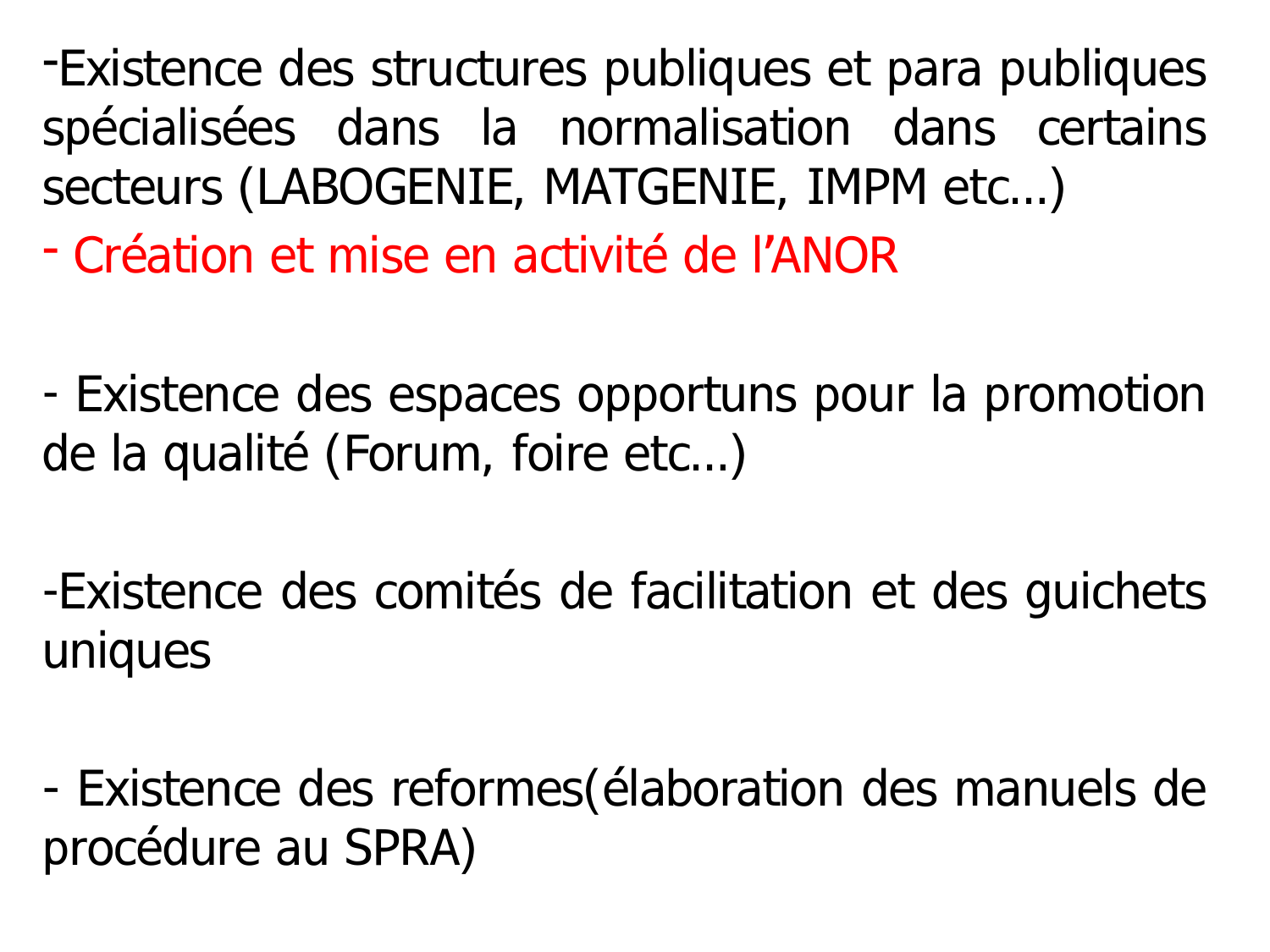

Existence des structures publiques et para publiques spécialisées dans la normalisation dans certains secteurs (LABOGENIE, MATGENIE, IMPM etc…)
 Création et mise en activité de l’ANOR

 Existence des espaces opportuns pour la promotion de la qualité (Forum, foire etc…)

Existence des comités de facilitation et des guichets uniques

- Existence des reformes(élaboration des manuels de procédure au SPRA)